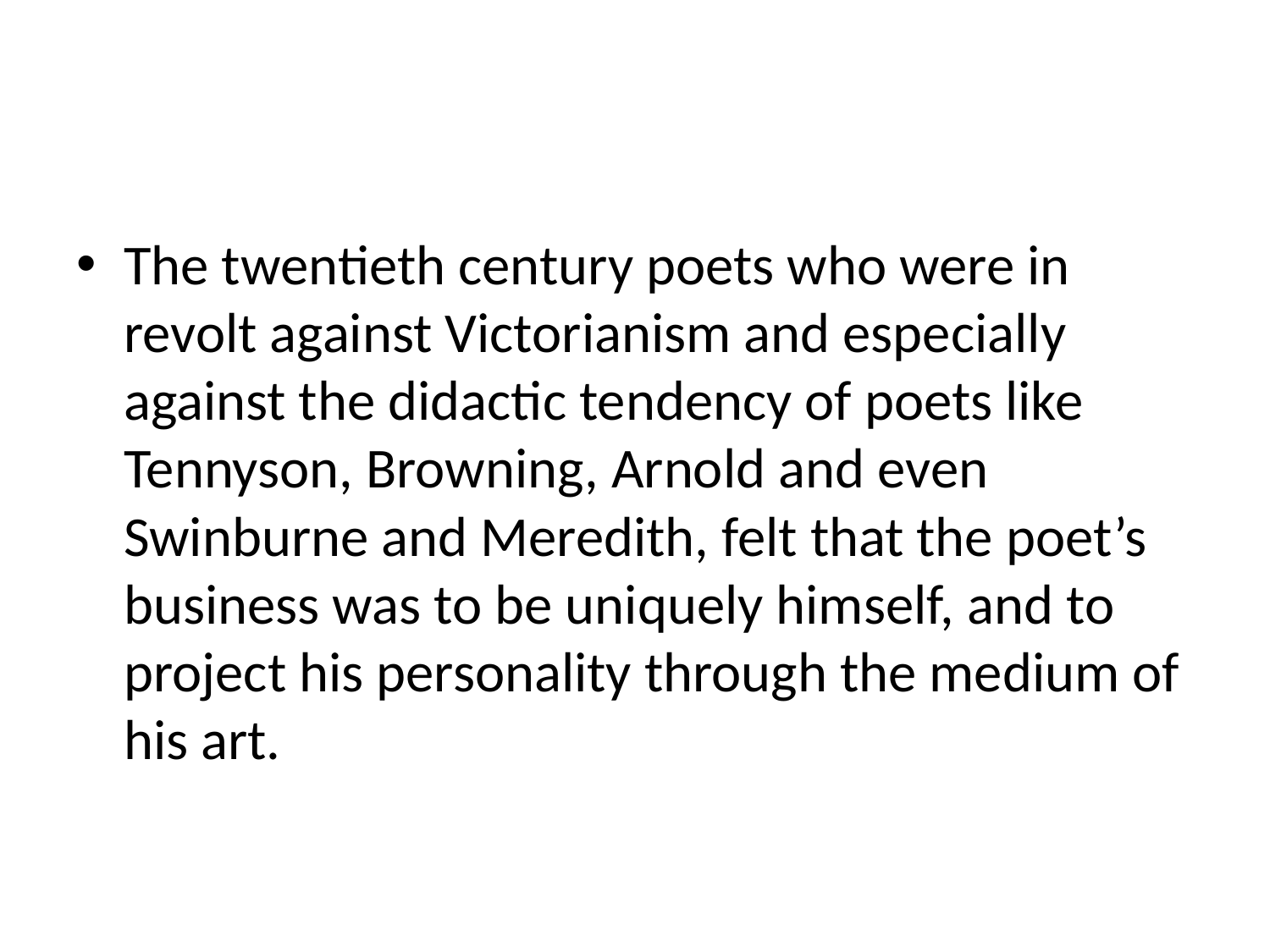

#
The twentieth century poets who were in revolt against Victorianism and especially against the didactic tendency of poets like Tennyson, Browning, Arnold and even Swinburne and Meredith, felt that the poet’s business was to be uniquely himself, and to project his personality through the medium of his art.